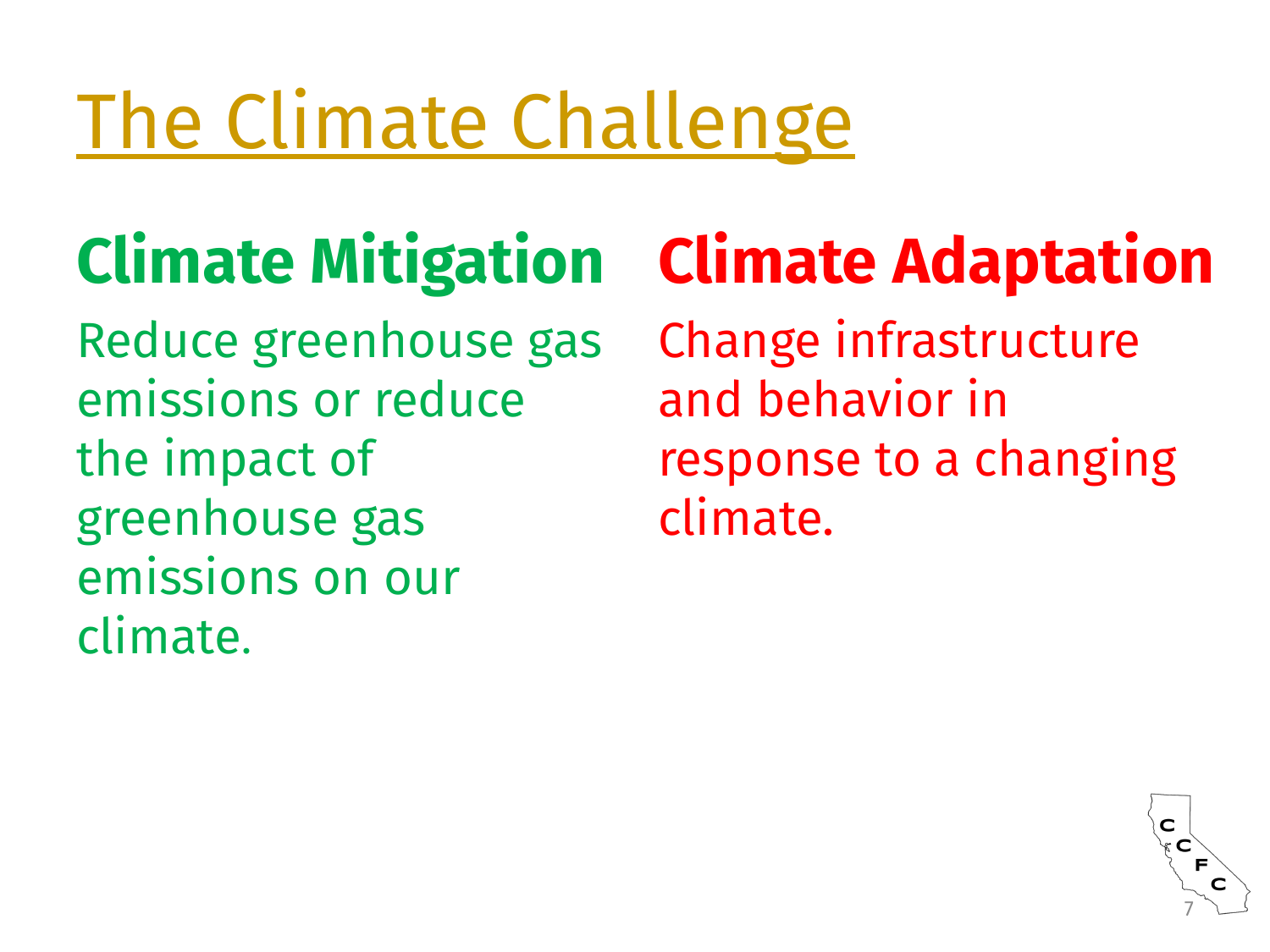

# The Climate Challenge
Climate Mitigation
Climate Adaptation
Reduce greenhouse gas emissions or reduce the impact of greenhouse gas emissions on our climate.
Change infrastructure and behavior in response to a changing climate.
7